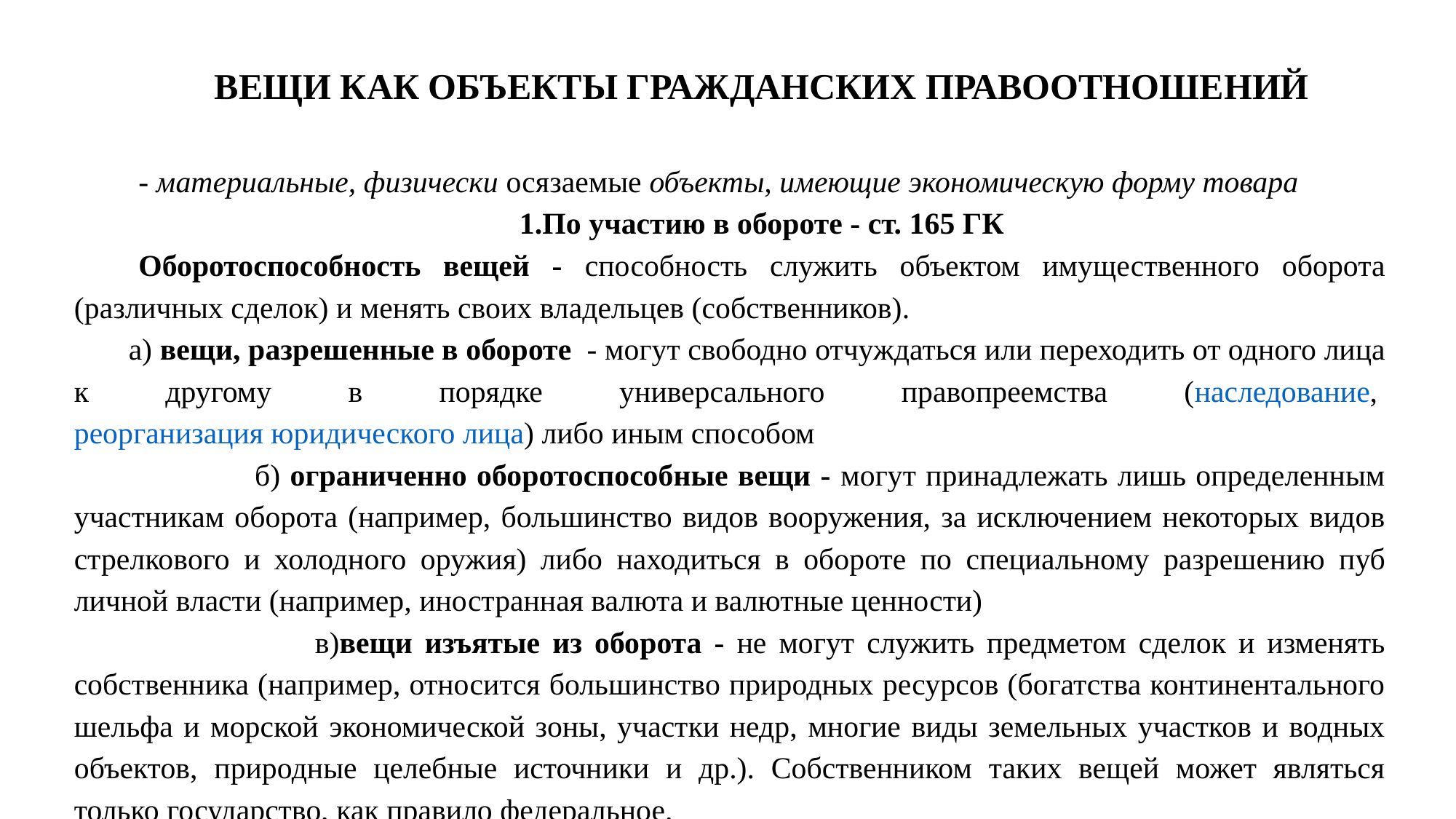

ВЕЩИ КАК ОБЪЕКТЫ ГРАЖДАНСКИХ ПРАВООТНОШЕНИЙ

- материальные, физически осязаемые объекты, имеющие экономическую форму товара
1.По участию в обороте - ст. 165 ГК
Оборотоспособность вещей - способность служить объектом имущественного оборота (различных сделок) и менять своих владельцев (собственников).
а) вещи, разрешенные в обо­роте  - могут свободно отчуждаться или переходить от одного лица к другому в порядке универсального правопреемства (наследование, реорганизация юридического лица) либо иным способом
             б) ограниченно оборотоспособные вещи - могут принадлежать лишь определенным участ­никам оборота (например, большинство видов вооружения, за ис­ключением некоторых видов стрелкового и холодного оружия) либо находиться в обороте по специальному разрешению пуб­личной власти (например, иностранная валюта и валютные цен­ности)
               в)вещи изъятые из оборота - не могут слу­жить предметом сделок и изменять собственника (на­пример, относится большинство природных ресурсов (богатства континентального шельфа и морской экономической зоны, участ­ки недр, многие виды земельных участков и водных объектов, природные целебные источники и др.). Собственником таких вещей может являться только государство, как правило федеральное.